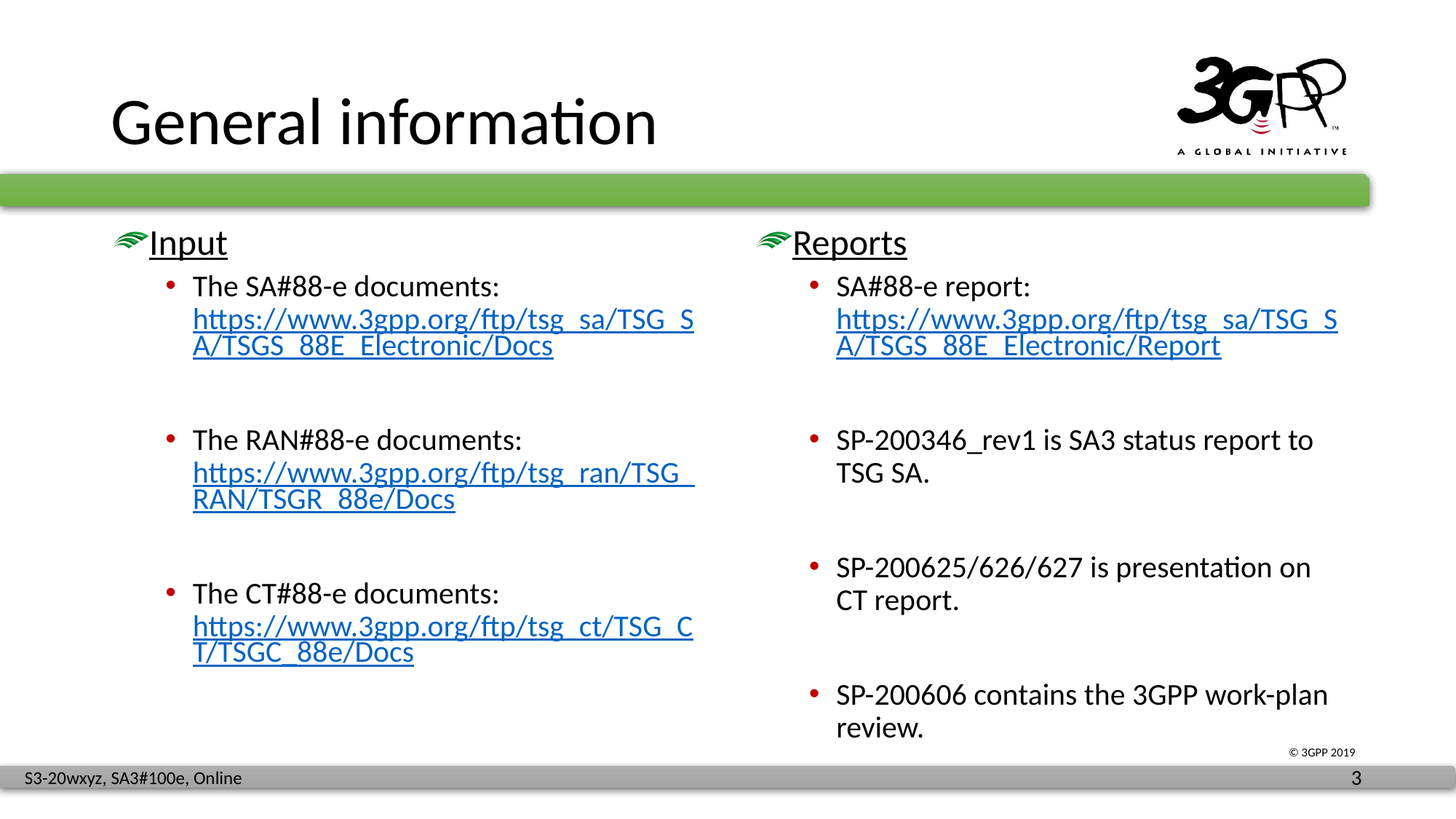

# General information
Input
The SA#88-e documents: https://www.3gpp.org/ftp/tsg_sa/TSG_SA/TSGS_88E_Electronic/Docs

The RAN#88-e documents: https://www.3gpp.org/ftp/tsg_ran/TSG_RAN/TSGR_88e/Docs

The CT#88-e documents: https://www.3gpp.org/ftp/tsg_ct/TSG_CT/TSGC_88e/Docs
Reports
SA#88-e report: https://www.3gpp.org/ftp/tsg_sa/TSG_SA/TSGS_88E_Electronic/Report

SP-200346_rev1 is SA3 status report to TSG SA.

SP-200625/626/627 is presentation on CT report.

SP-200606 contains the 3GPP work-plan review.